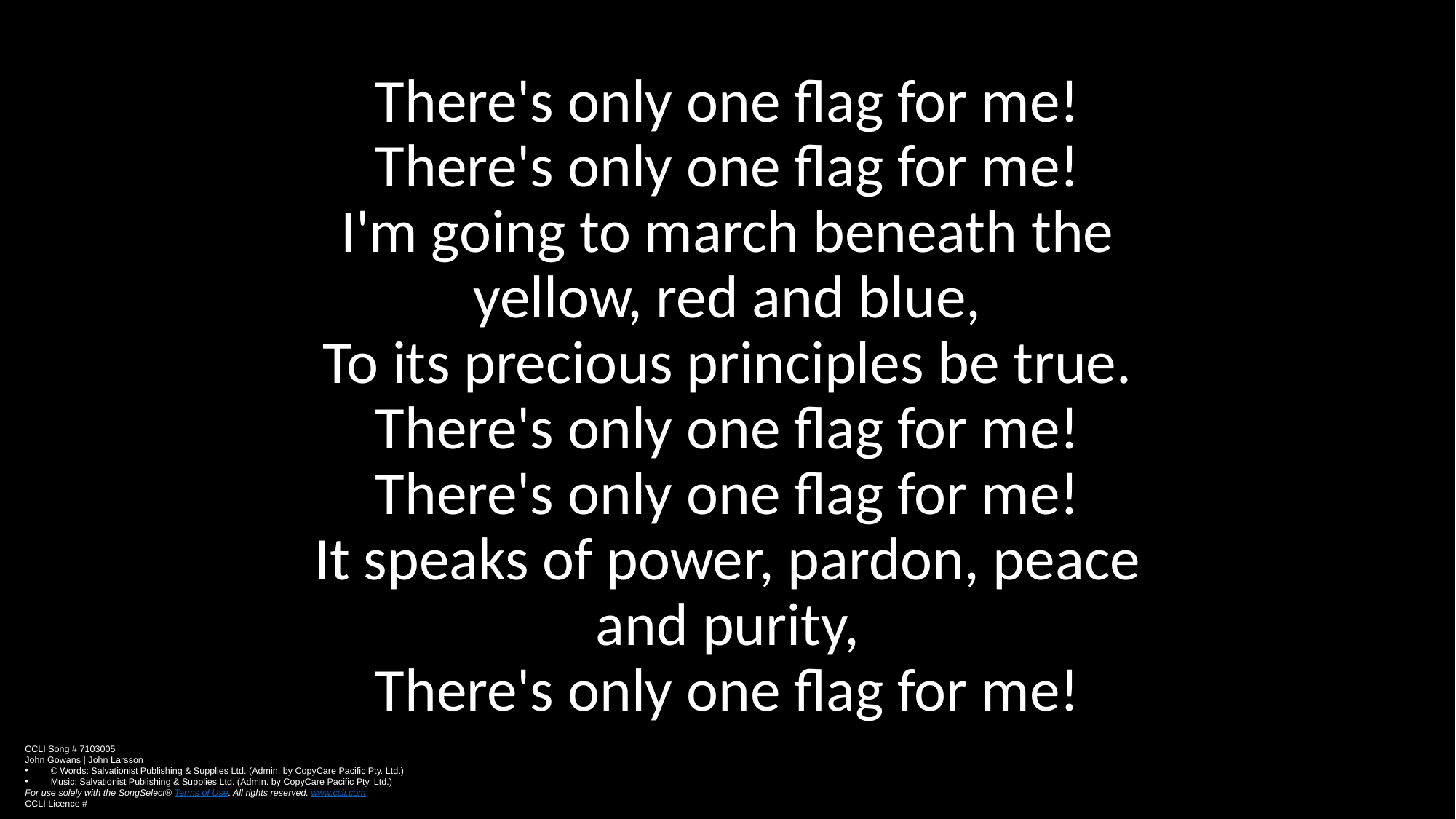

# There's only one flag for me! There's only one flag for me! I'm going to march beneath the yellow, red and blue, To its precious principles be true. There's only one flag for me! There's only one flag for me! It speaks of power, pardon, peace and purity, There's only one flag for me!
CCLI Song # 7103005
John Gowans | John Larsson
© Words: Salvationist Publishing & Supplies Ltd. (Admin. by CopyCare Pacific Pty. Ltd.)
Music: Salvationist Publishing & Supplies Ltd. (Admin. by CopyCare Pacific Pty. Ltd.)
For use solely with the SongSelect® Terms of Use. All rights reserved. www.ccli.com
CCLI Licence #